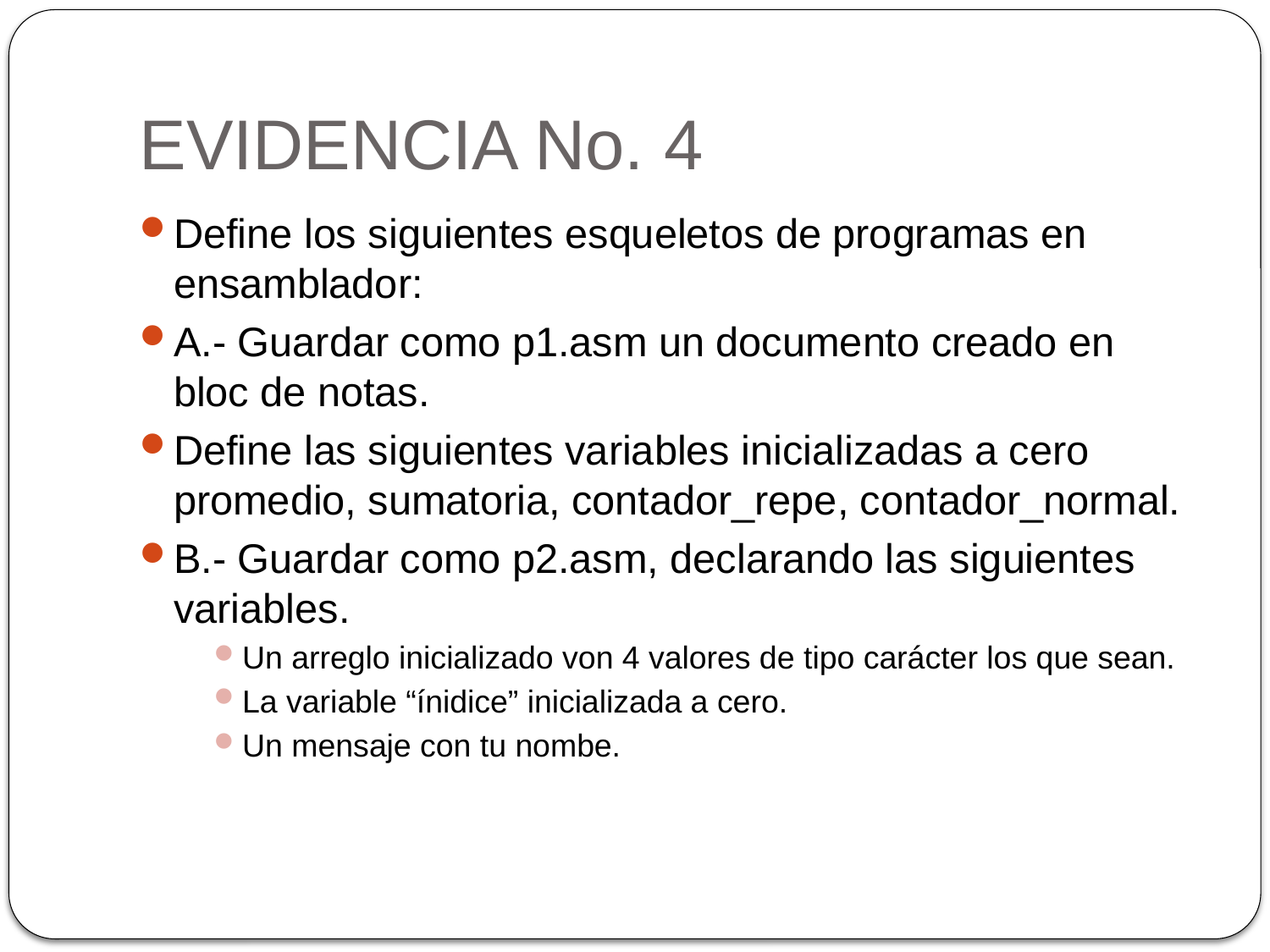

# EVIDENCIA No. 4
Define los siguientes esqueletos de programas en ensamblador:
A.- Guardar como p1.asm un documento creado en bloc de notas.
Define las siguientes variables inicializadas a cero promedio, sumatoria, contador_repe, contador_normal.
B.- Guardar como p2.asm, declarando las siguientes variables.
Un arreglo inicializado von 4 valores de tipo carácter los que sean.
La variable “ínidice” inicializada a cero.
Un mensaje con tu nombe.